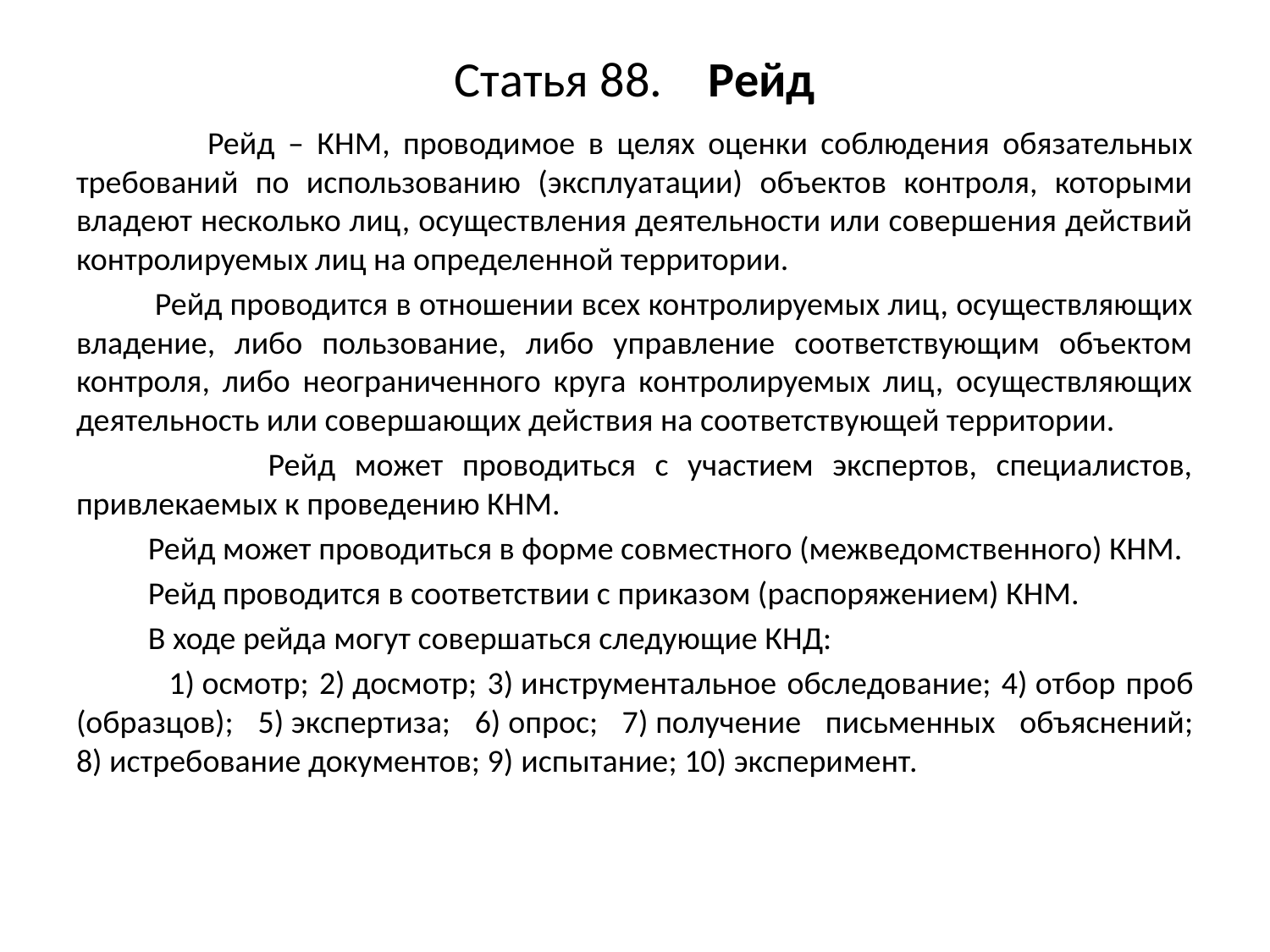

# Статья 88.	Рейд
          Рейд – КНМ, проводимое в целях оценки соблюдения обязательных требований по использованию (эксплуатации) объектов контроля, которыми владеют несколько лиц, осуществления деятельности или совершения действий контролируемых лиц на определенной территории.
          Рейд проводится в отношении всех контролируемых лиц, осуществляющих владение, либо пользование, либо управление соответствующим объектом контроля, либо неограниченного круга контролируемых лиц, осуществляющих деятельность или совершающих действия на соответствующей территории.
          Рейд может проводиться с участием экспертов, специалистов, привлекаемых к проведению КНМ.
          Рейд может проводиться в форме совместного (межведомственного) КНМ.
          Рейд проводится в соответствии с приказом (распоряжением) КНМ.
          В ходе рейда могут совершаться следующие КНД:
         1) осмотр; 2) досмотр; 3) инструментальное обследование; 4) отбор проб (образцов); 5) экспертиза; 6) опрос; 7) получение письменных объяснений; 8) истребование документов; 9) испытание; 10) эксперимент.